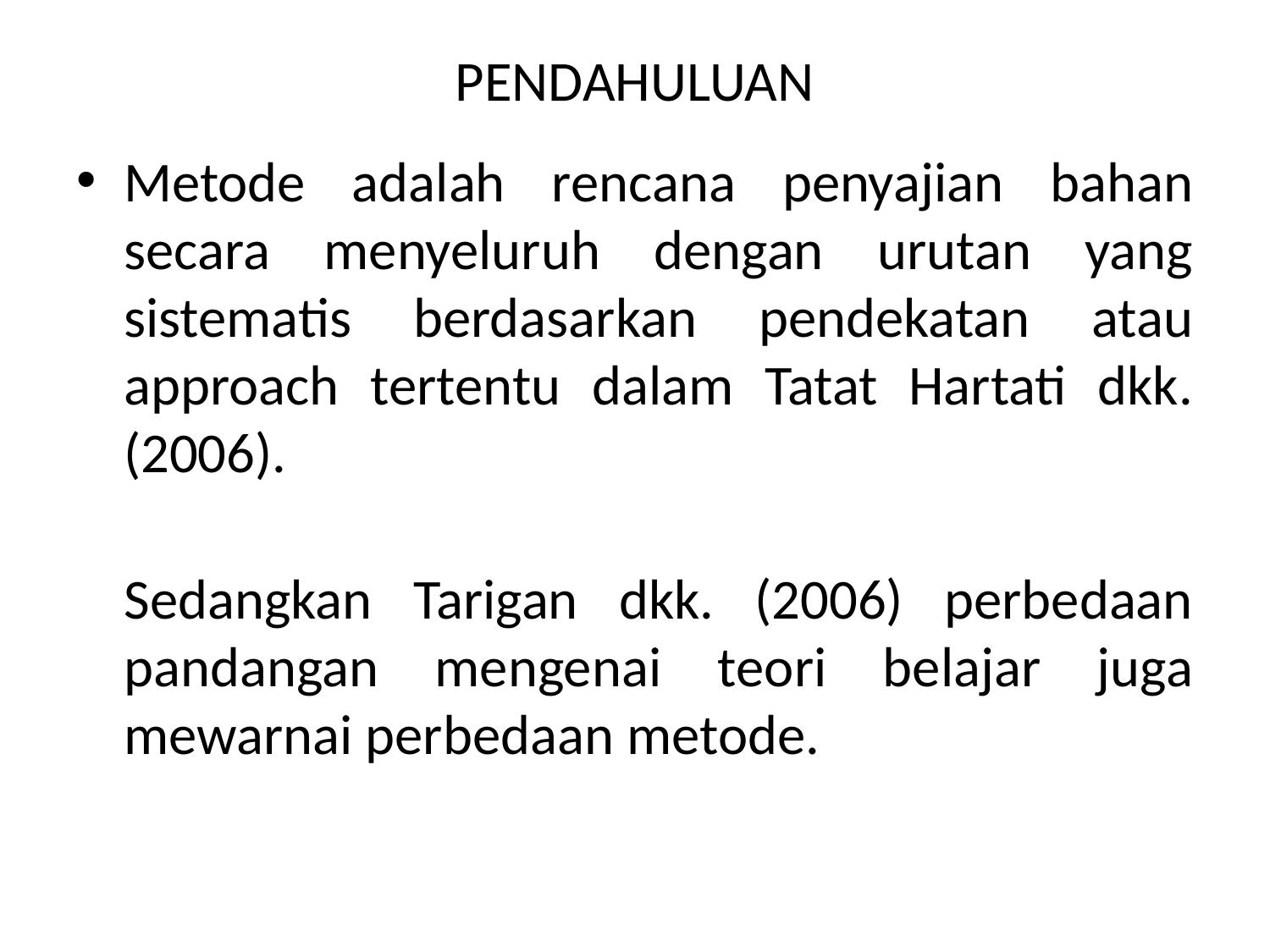

# PENDAHULUAN
Metode adalah rencana penyajian bahan secara menyeluruh dengan urutan yang sistematis berdasarkan pendekatan atau approach tertentu dalam Tatat Hartati dkk. (2006).
Sedangkan Tarigan dkk. (2006) perbedaan pandangan mengenai teori belajar juga mewarnai perbedaan metode.